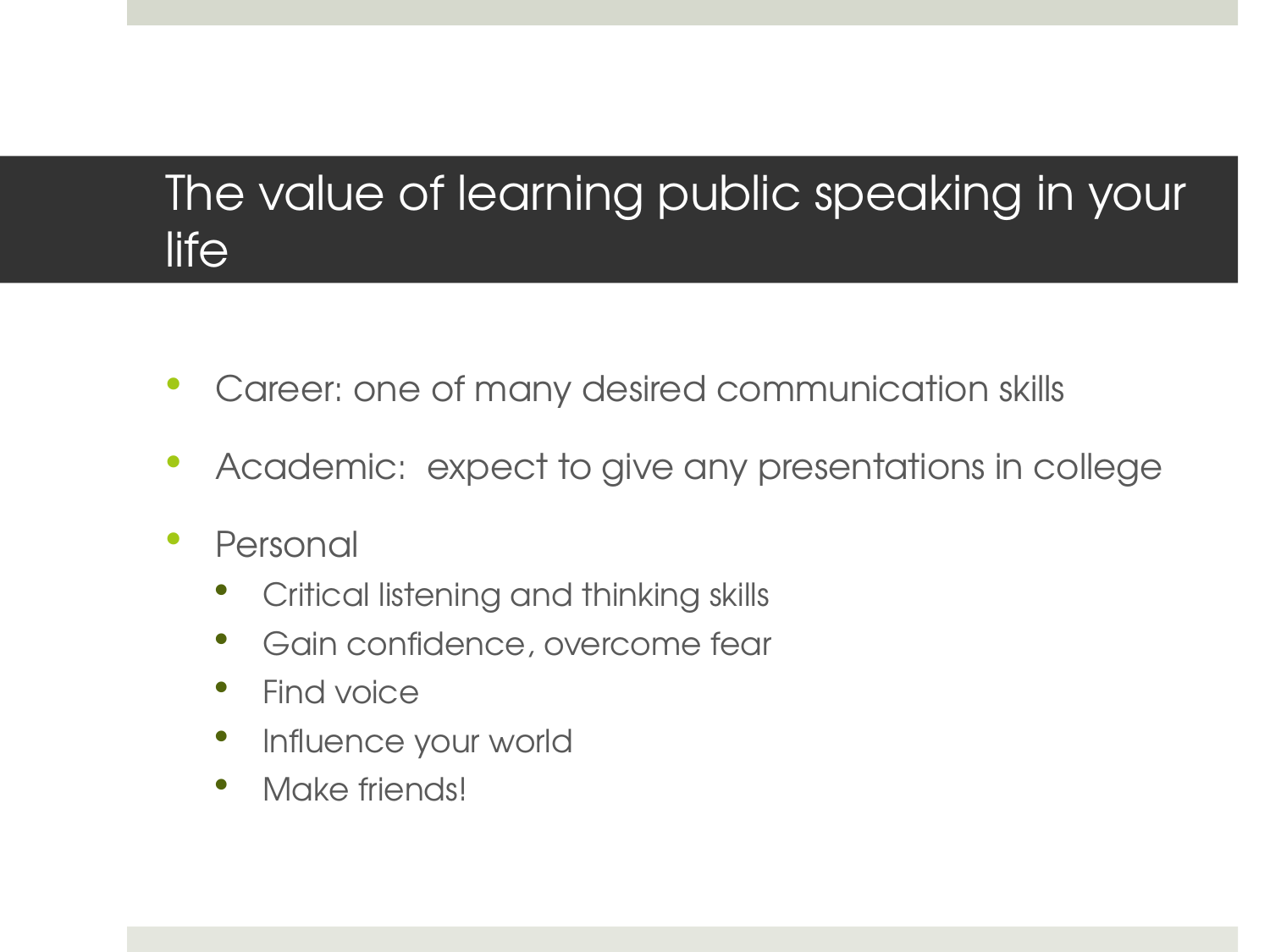

# The value of learning public speaking in your life
Career: one of many desired communication skills
Academic:  expect to give any presentations in college
Personal
Critical listening and thinking skills
Gain confidence, overcome fear
Find voice
Influence your world
Make friends!